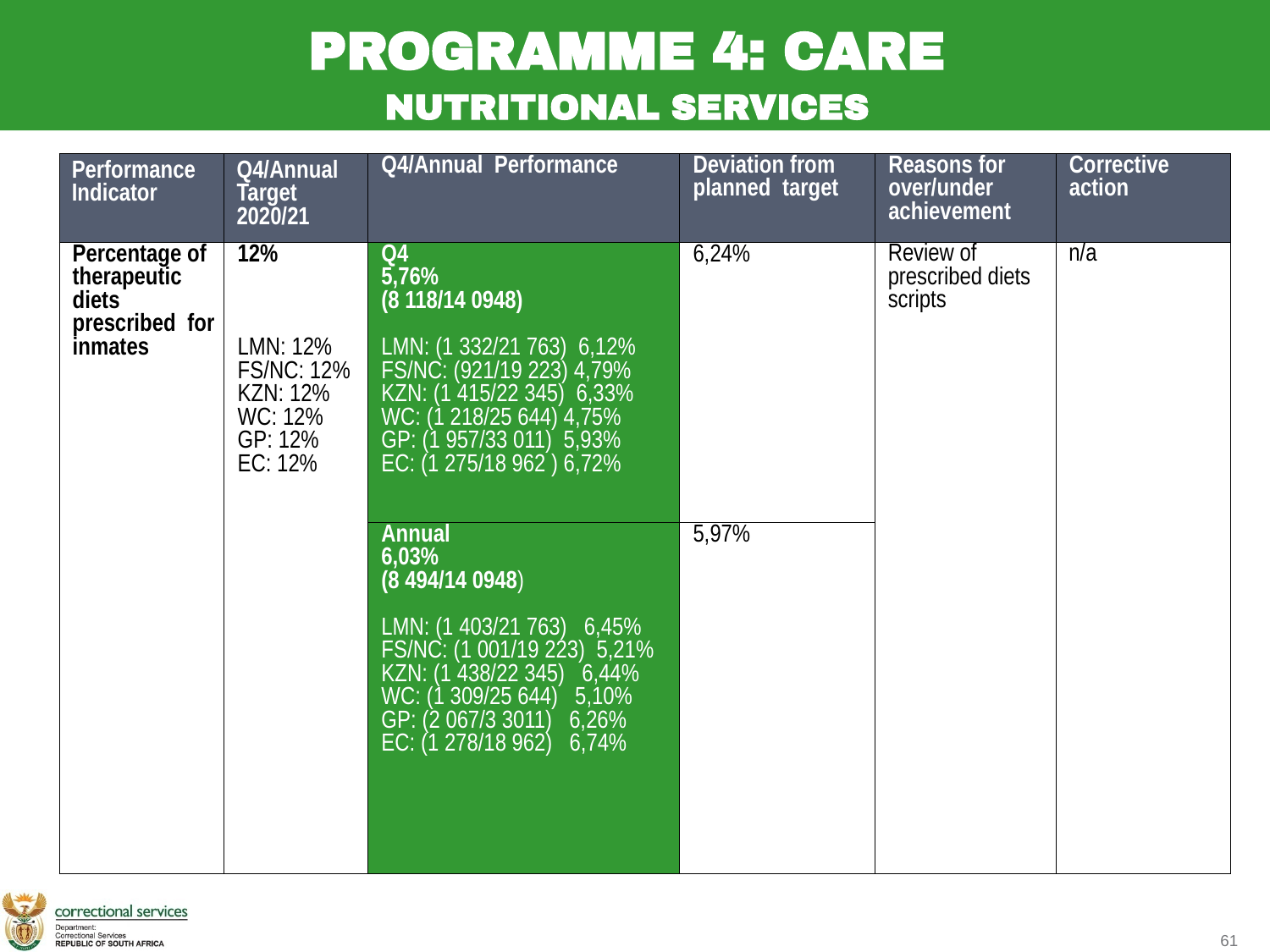

PROGRAMME 4: CARE
NUTRITIONAL SERVICES
| Performance Indicator | Q4/Annual Target 2020/21 | Q4/Annual Performance | Deviation from planned target | Reasons for over/under achievement | Corrective action |
| --- | --- | --- | --- | --- | --- |
| Percentage of therapeutic diets prescribed for inmates | 12% LMN: 12% FS/NC: 12% KZN: 12% WC: 12% GP: 12% EC: 12% | Q4 5,76% (8 118/14 0948) LMN: (1 332/21 763) 6,12% FS/NC: (921/19 223) 4,79% KZN: (1 415/22 345) 6,33% WC: (1 218/25 644) 4,75% GP: (1 957/33 011) 5,93% EC: (1 275/18 962 ) 6,72% | 6,24% | Review of prescribed diets scripts | n/a |
|  |  | Annual 6,03% (8 494/14 0948) LMN: (1 403/21 763) 6,45% FS/NC: (1 001/19 223) 5,21% KZN: (1 438/22 345) 6,44% WC: (1 309/25 644) 5,10% GP: (2 067/3 3011) 6,26% EC: (1 278/18 962) 6,74% | 5,97% |  |  |